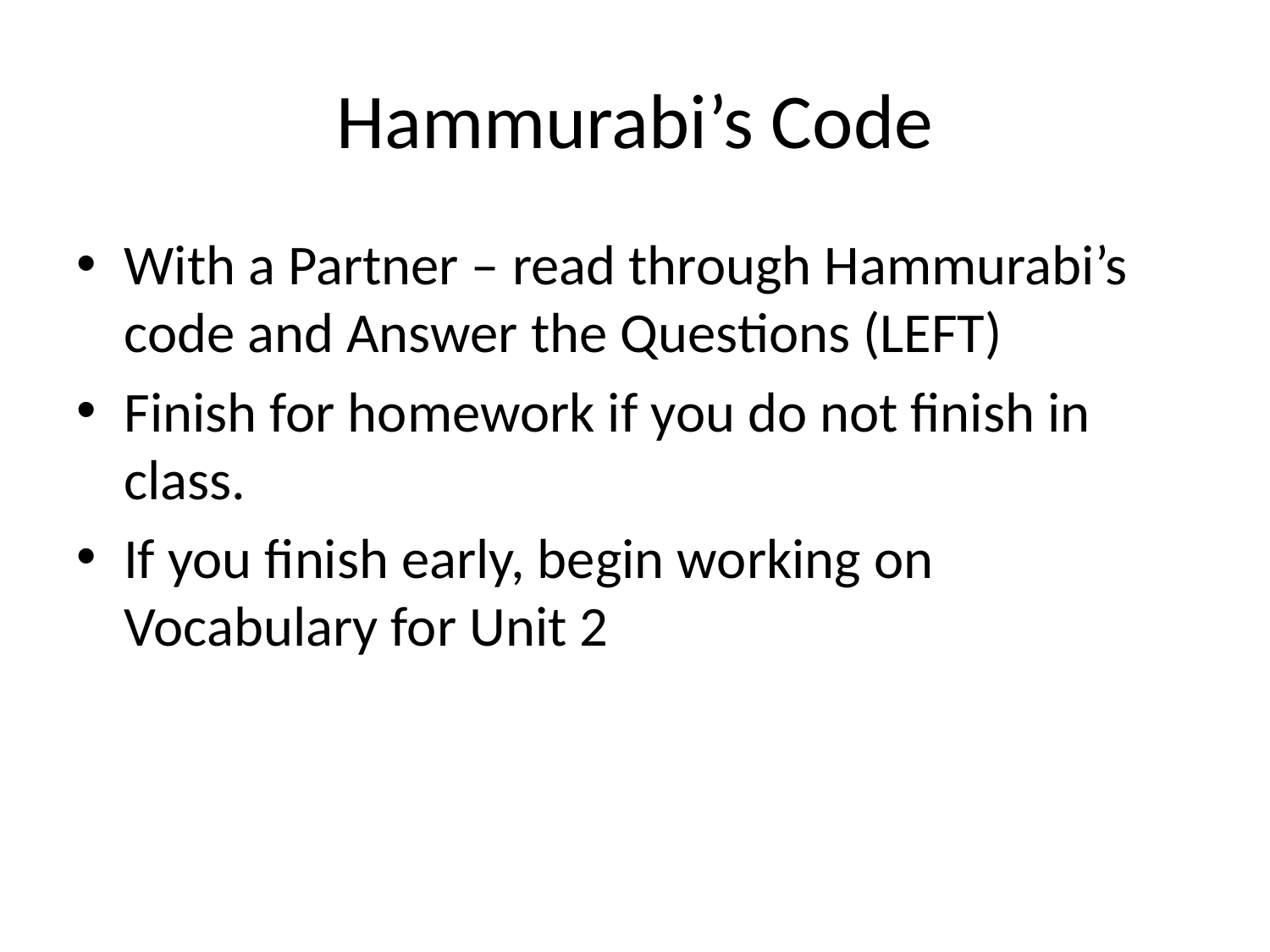

# Hammurabi’s Code
With a Partner – read through Hammurabi’s code and Answer the Questions (LEFT)
Finish for homework if you do not finish in class.
If you finish early, begin working on Vocabulary for Unit 2